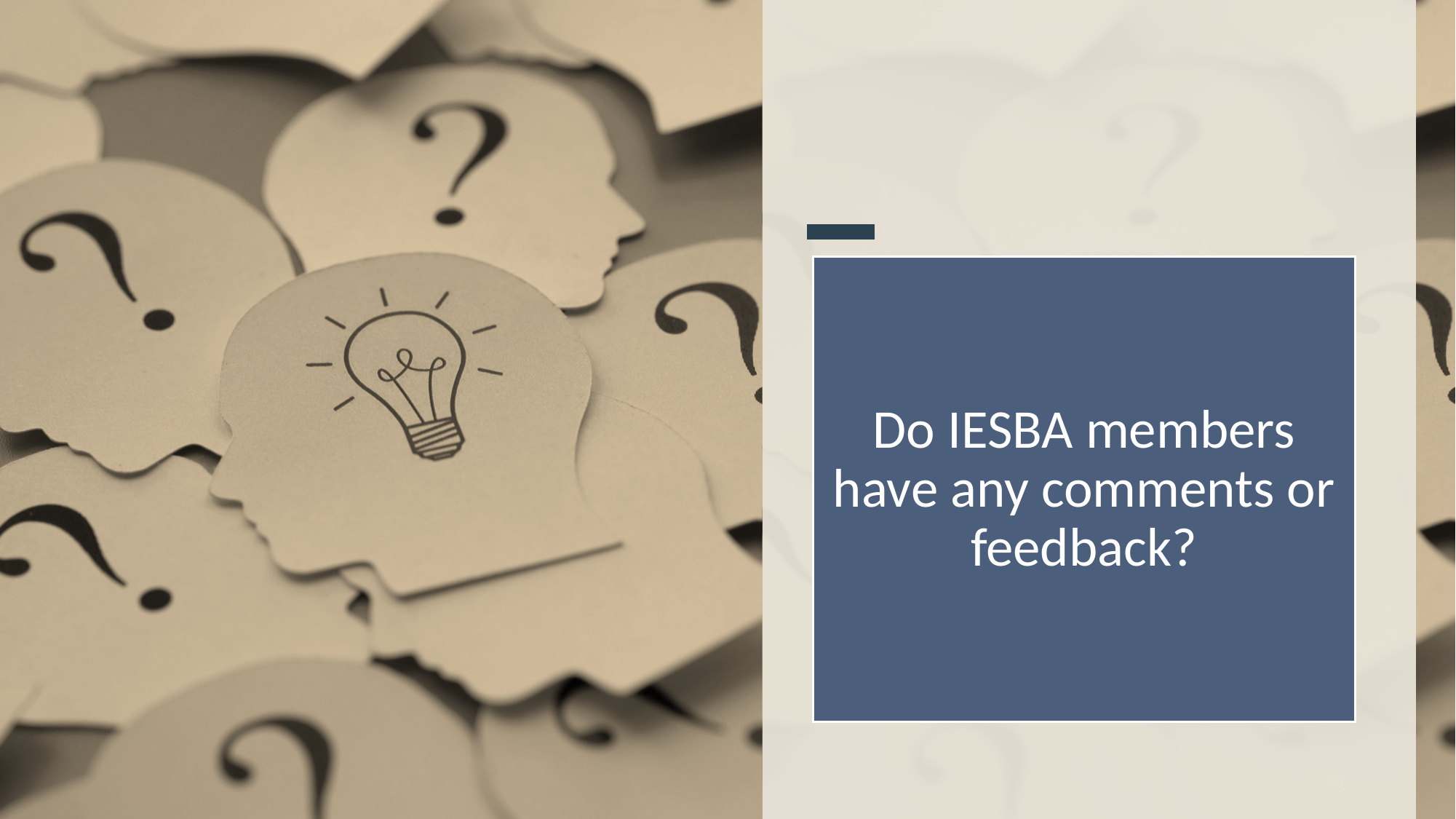

Do IESBA members have any comments or feedback?
33